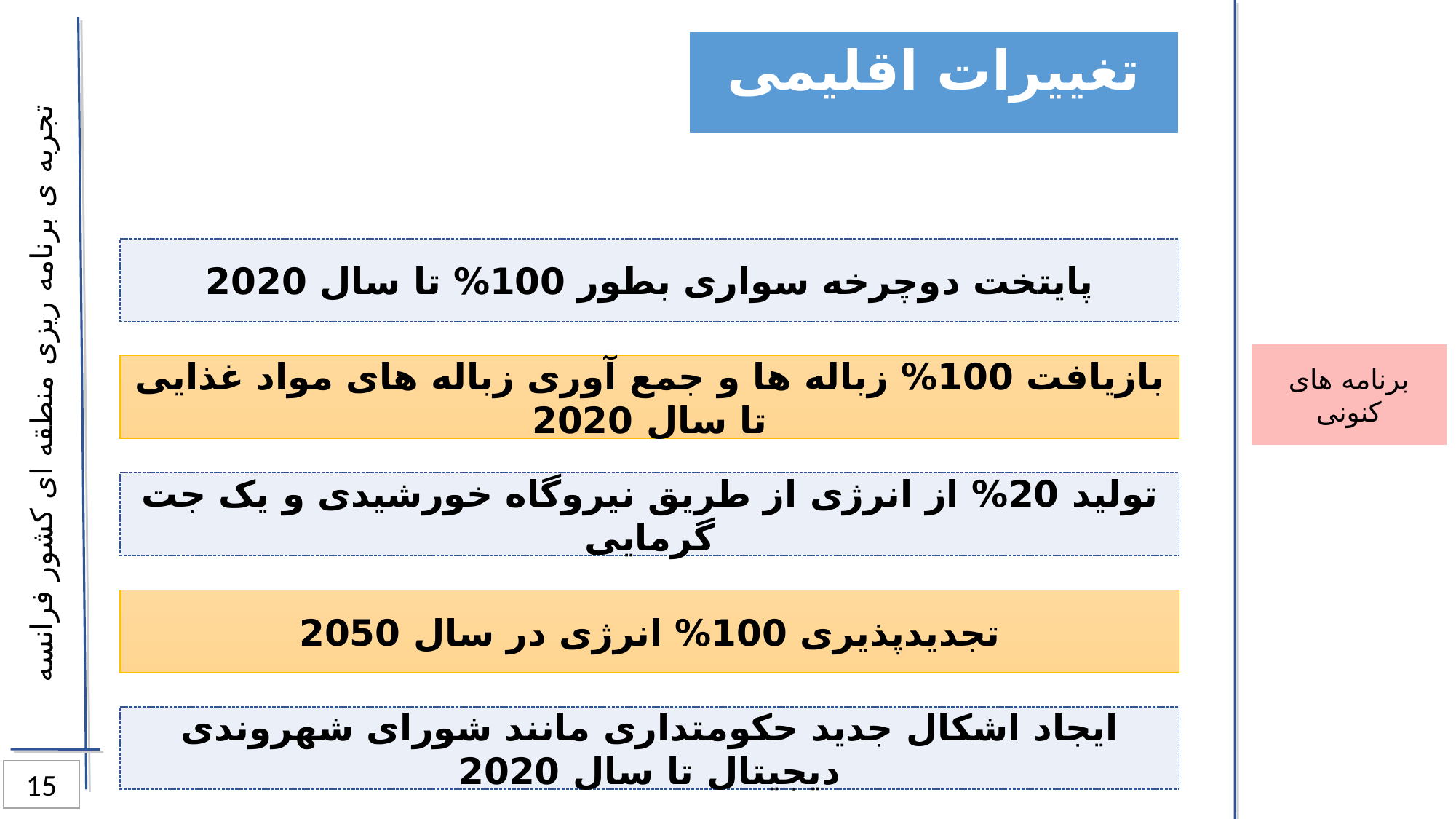

تغییرات اقلیمی
پایتخت دوچرخه سواری بطور 100% تا سال 2020
برنامه های کنونی
بازیافت 100% زباله ها و جمع آوری زباله های مواد غذایی تا سال 2020
تجربه ی برنامه ریزی منطقه ای کشور فرانسه
تولید 20% از انرژی از طریق نیروگاه خورشیدی و یک جت گرمایی
تجدیدپذیری 100% انرژی در سال 2050

ایجاد اشکال جدید حکومتداری مانند شورای شهروندی دیجیتال تا سال 2020
15